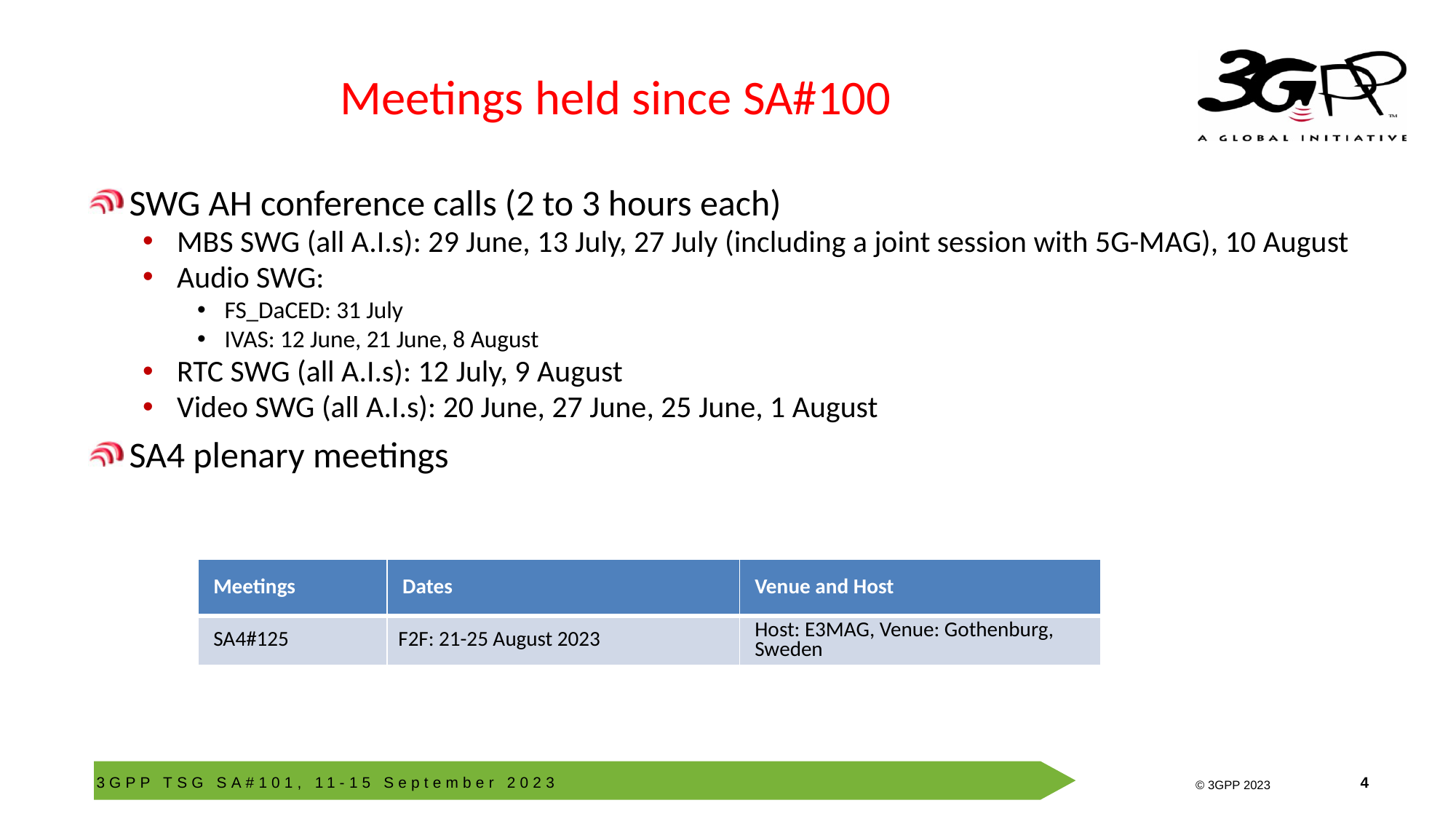

# Meetings held since SA#100
SWG AH conference calls (2 to 3 hours each)
MBS SWG (all A.I.s): 29 June, 13 July, 27 July (including a joint session with 5G-MAG), 10 August
Audio SWG:
FS_DaCED: 31 July
IVAS: 12 June, 21 June, 8 August
RTC SWG (all A.I.s): 12 July, 9 August
Video SWG (all A.I.s): 20 June, 27 June, 25 June, 1 August
SA4 plenary meetings
| Meetings | Dates | Venue and Host |
| --- | --- | --- |
| SA4#125 | F2F: 21-25 August 2023 | Host: E3MAG, Venue: Gothenburg, Sweden |